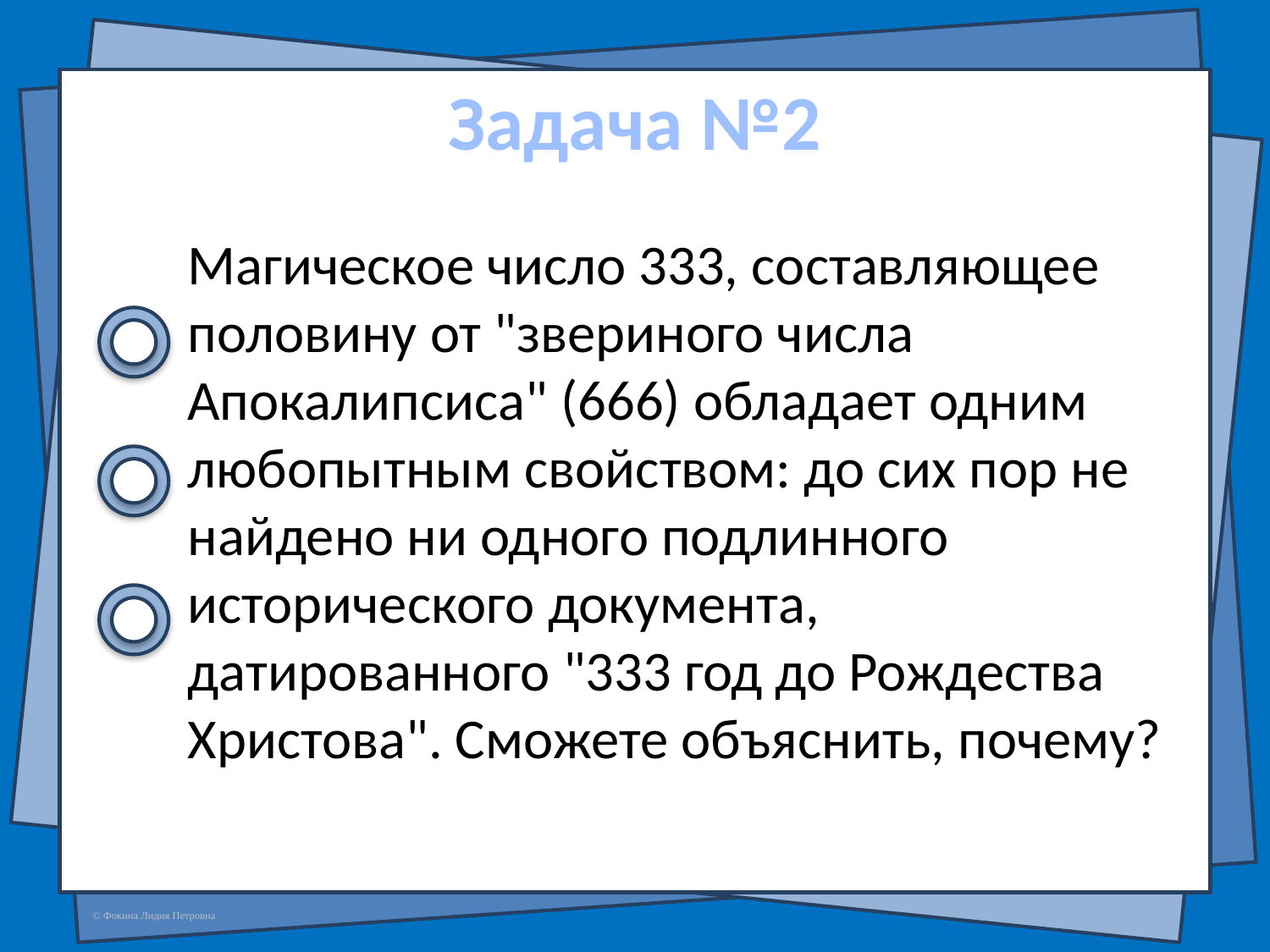

# Задача №2
Магическое число 333, составляющее половину от "звериного числа Апокалипсиса" (666) обладает одним любопытным свойством: до сих пор не найдено ни одного подлинного исторического документа, датированного "333 год до Рождества Христова". Сможете объяснить, почему?